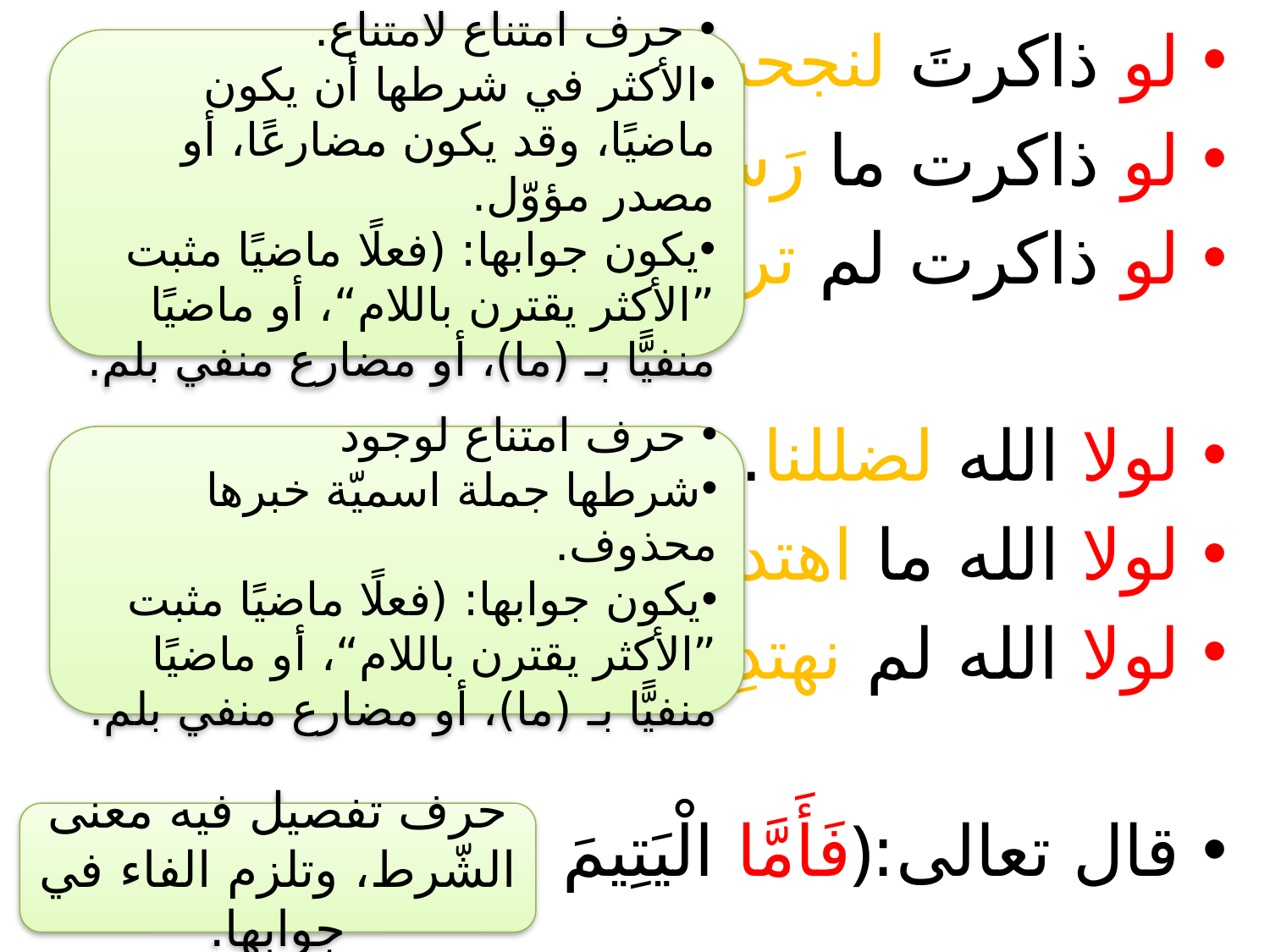

لو ذاكرتَ لنجحت.
لو ذاكرت ما رَسبتَ.
لو ذاكرت لم ترسُبْ.

لولا الله لضللنا.
لولا الله ما اهتدينا.
لولا الله لم نهتدِ.

قال تعالى:﴿فَأَمَّا الْيَتِيمَ فَلَا تَقْهَرْ ﴾.
 حرف امتناع لامتناع.
الأكثر في شرطها أن يكون ماضيًا، وقد يكون مضارعًا، أو مصدر مؤوّل.
يكون جوابها: (فعلًا ماضيًا مثبت ”الأكثر يقترن باللام“، أو ماضيًا منفيًّا بـ (ما)، أو مضارع منفي بلم.
 حرف امتناع لوجود
شرطها جملة اسميّة خبرها محذوف.
يكون جوابها: (فعلًا ماضيًا مثبت ”الأكثر يقترن باللام“، أو ماضيًا منفيًّا بـ (ما)، أو مضارع منفي بلم.
حرف تفصيل فيه معنى الشّرط، وتلزم الفاء في جوابها.